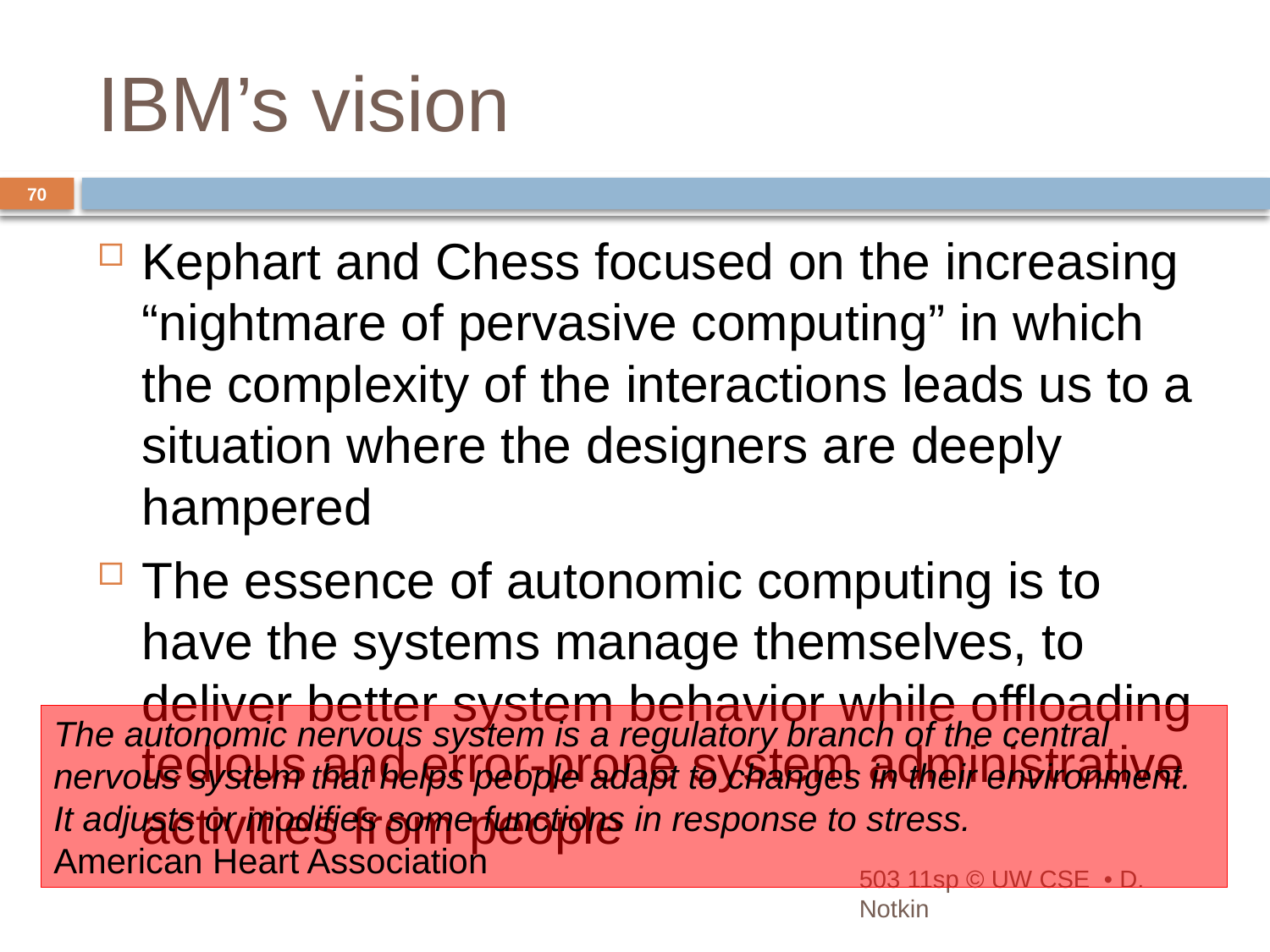

# IBM’s vision
70
Kephart and Chess focused on the increasing  “nightmare of pervasive computing” in which the complexity of the interactions leads us to a situation where the designers are deeply hampered
The essence of autonomic computing is to have the systems manage themselves, to deliver better system behavior while offloading tedious and error-prone system administrative activities from people
The autonomic nervous system is a regulatory branch of the central nervous system that helps people adapt to changes in their environment. It adjusts or modifies some functions in response to stress.
American Heart Association
503 11sp © UW CSE  • D. Notkin